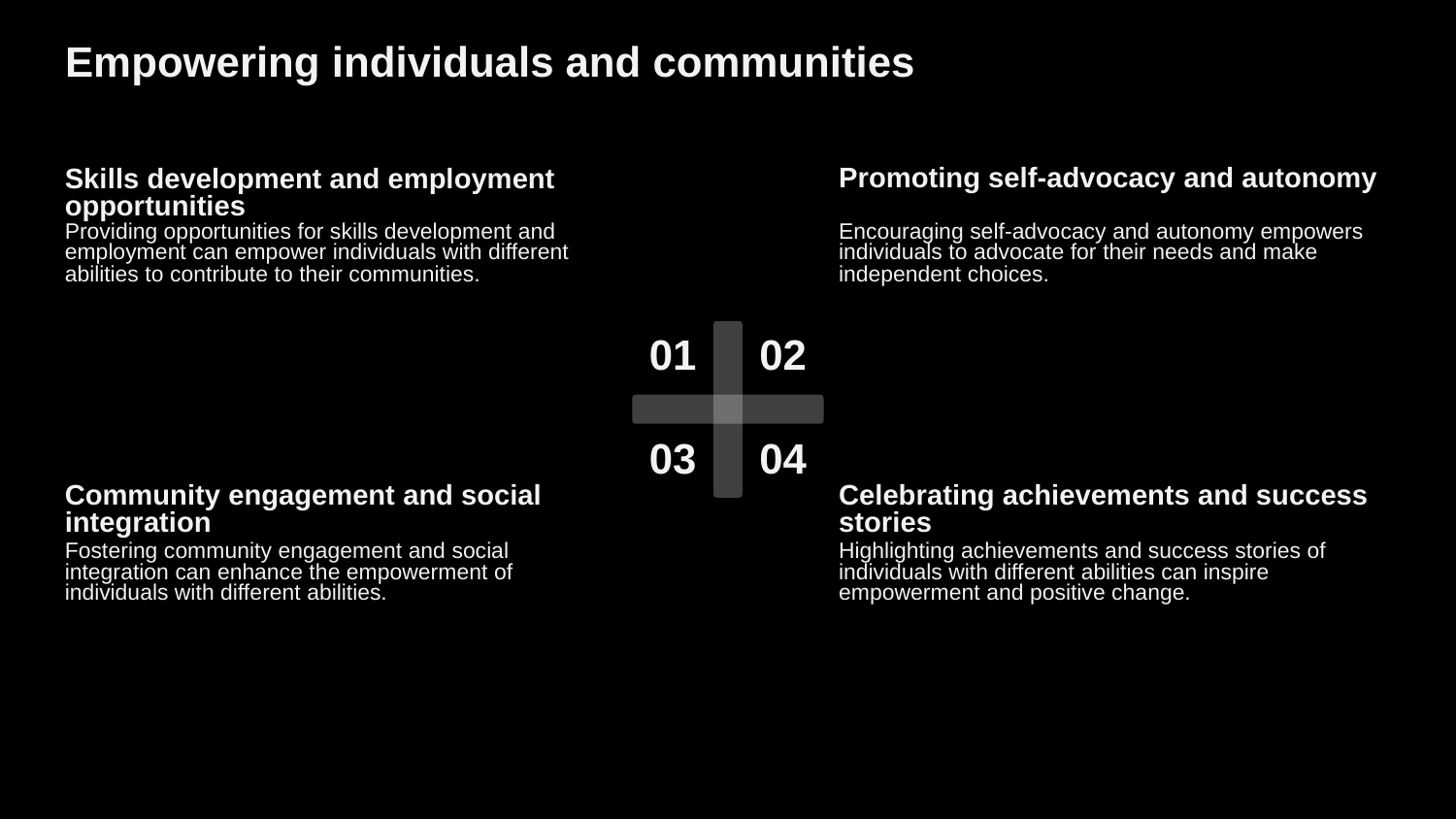

Empowering individuals and communities
Skills development and employment opportunities
Promoting self-advocacy and autonomy
Providing opportunities for skills development and employment can empower individuals with different abilities to contribute to their communities.
Encouraging self-advocacy and autonomy empowers individuals to advocate for their needs and make independent choices.

01
02

03
04
Community engagement and social integration
Celebrating achievements and success stories
Fostering community engagement and social integration can enhance the empowerment of individuals with different abilities.
Highlighting achievements and success stories of individuals with different abilities can inspire empowerment and positive change.